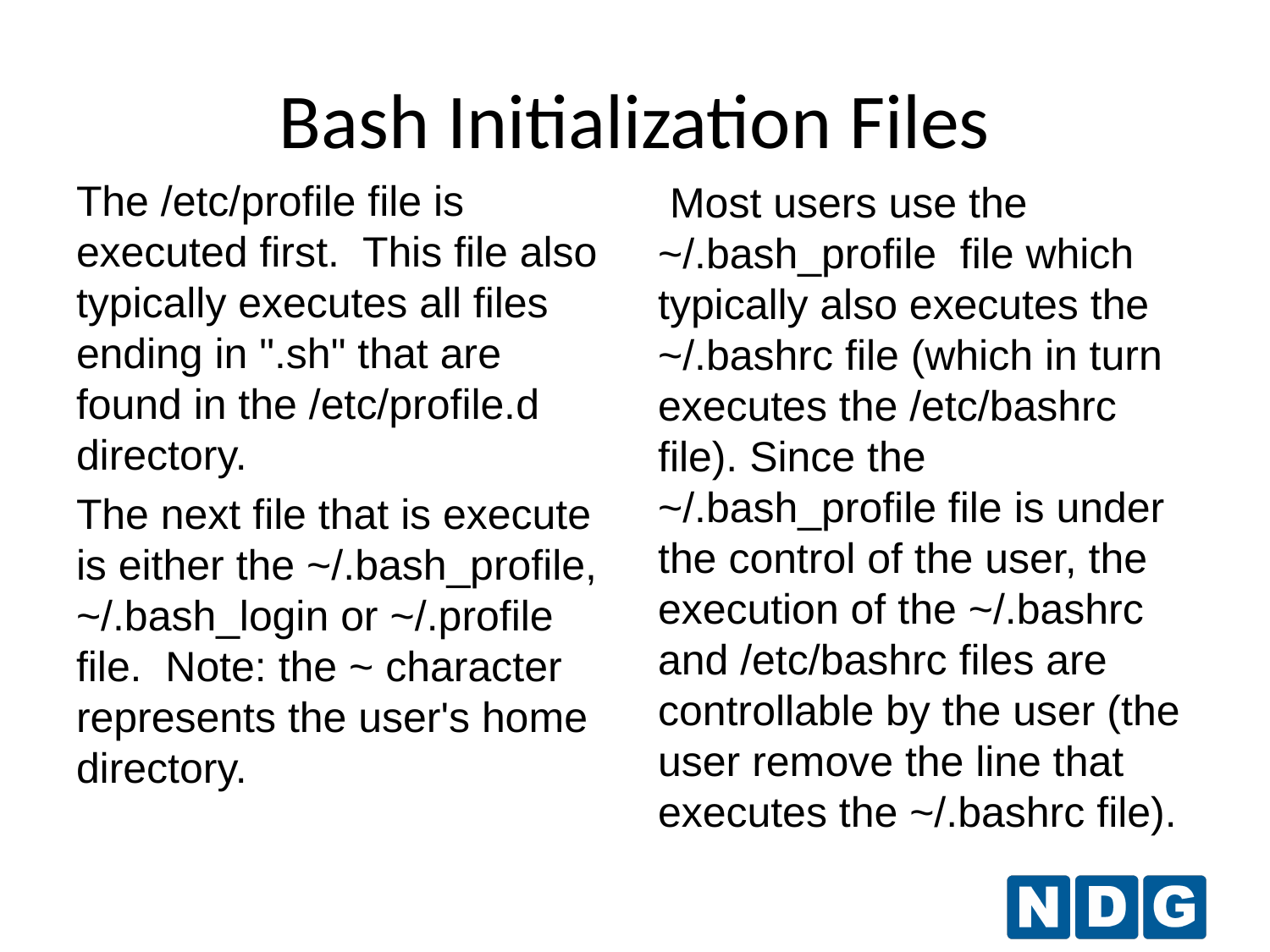

# Bash Initialization Files
The /etc/profile file is executed first.  This file also typically executes all files ending in ".sh" that are found in the /etc/profile.d directory.
The next file that is execute is either the ~/.bash_profile, ~/.bash_login or ~/.profile file.  Note: the ~ character represents the user's home directory.

 Most users use the ~/.bash_profile  file which typically also executes the ~/.bashrc file (which in turn executes the /etc/bashrc file). Since the ~/.bash_profile file is under the control of the user, the execution of the ~/.bashrc and /etc/bashrc files are controllable by the user (the user remove the line that executes the ~/.bashrc file).